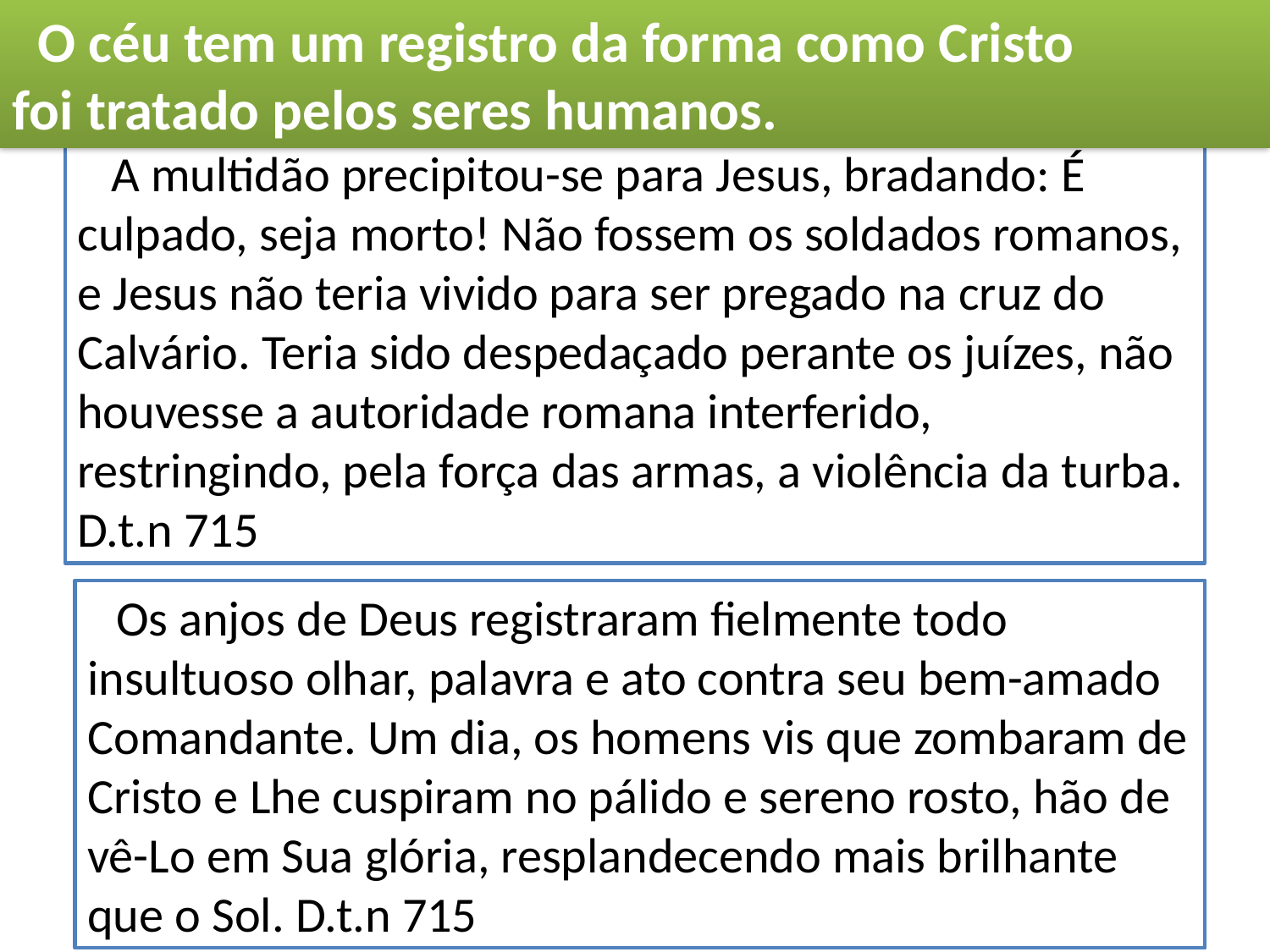

O céu tem um registro da forma como Cristo
foi tratado pelos seres humanos.
   A multidão precipitou-se para Jesus, bradando: É culpado, seja morto! Não fossem os soldados romanos, e Jesus não teria vivido para ser pregado na cruz do Calvário. Teria sido despedaçado perante os juízes, não houvesse a autoridade romana interferido, restringindo, pela força das armas, a violência da turba. D.t.n 715
   Os anjos de Deus registraram fielmente todo insultuoso olhar, palavra e ato contra seu bem-amado Comandante. Um dia, os homens vis que zombaram de Cristo e Lhe cuspiram no pálido e sereno rosto, hão de vê-Lo em Sua glória, resplandecendo mais brilhante que o Sol. D.t.n 715